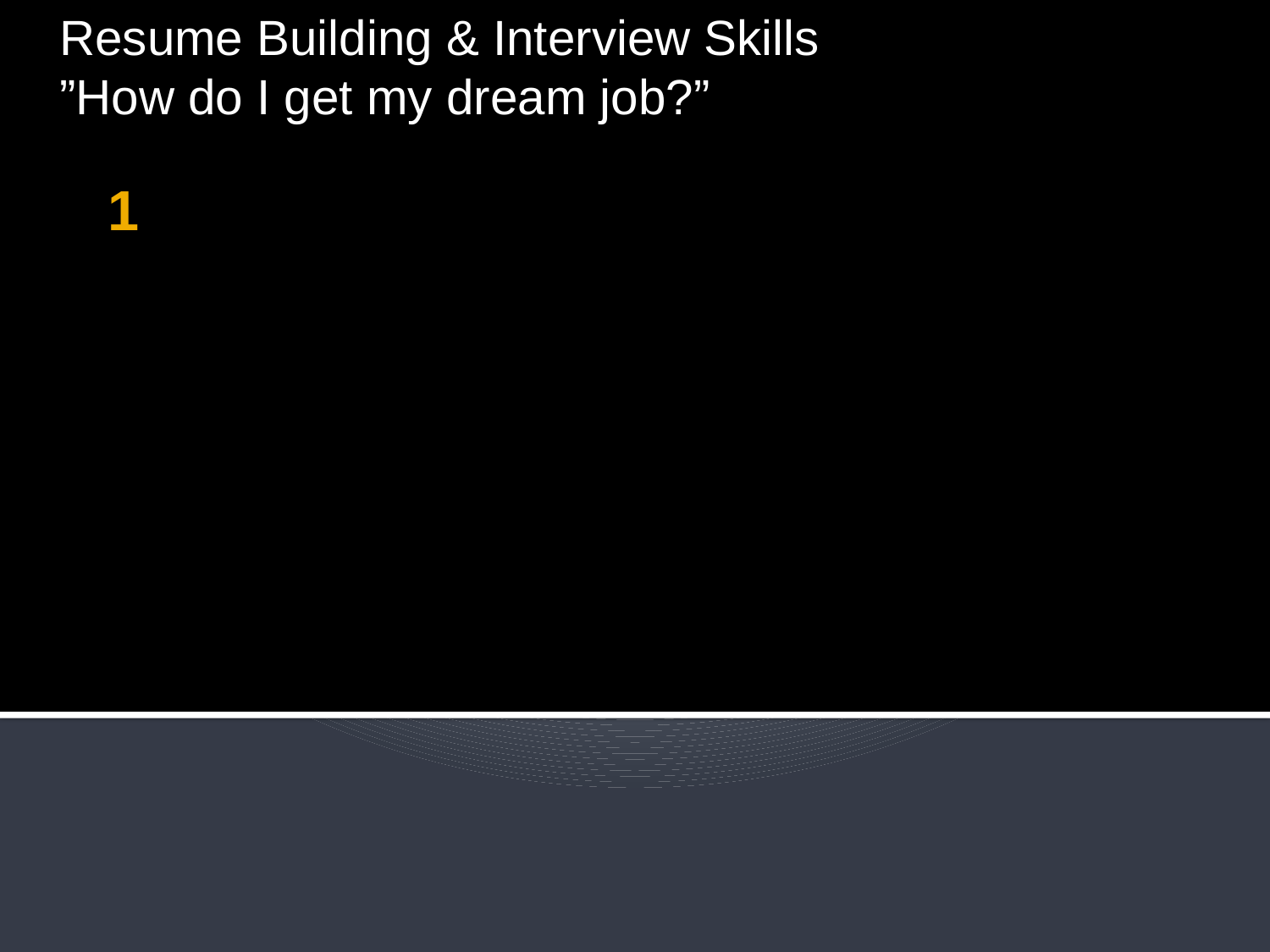

Resume Building & Interview Skills
”How do I get my dream job?”
# 1